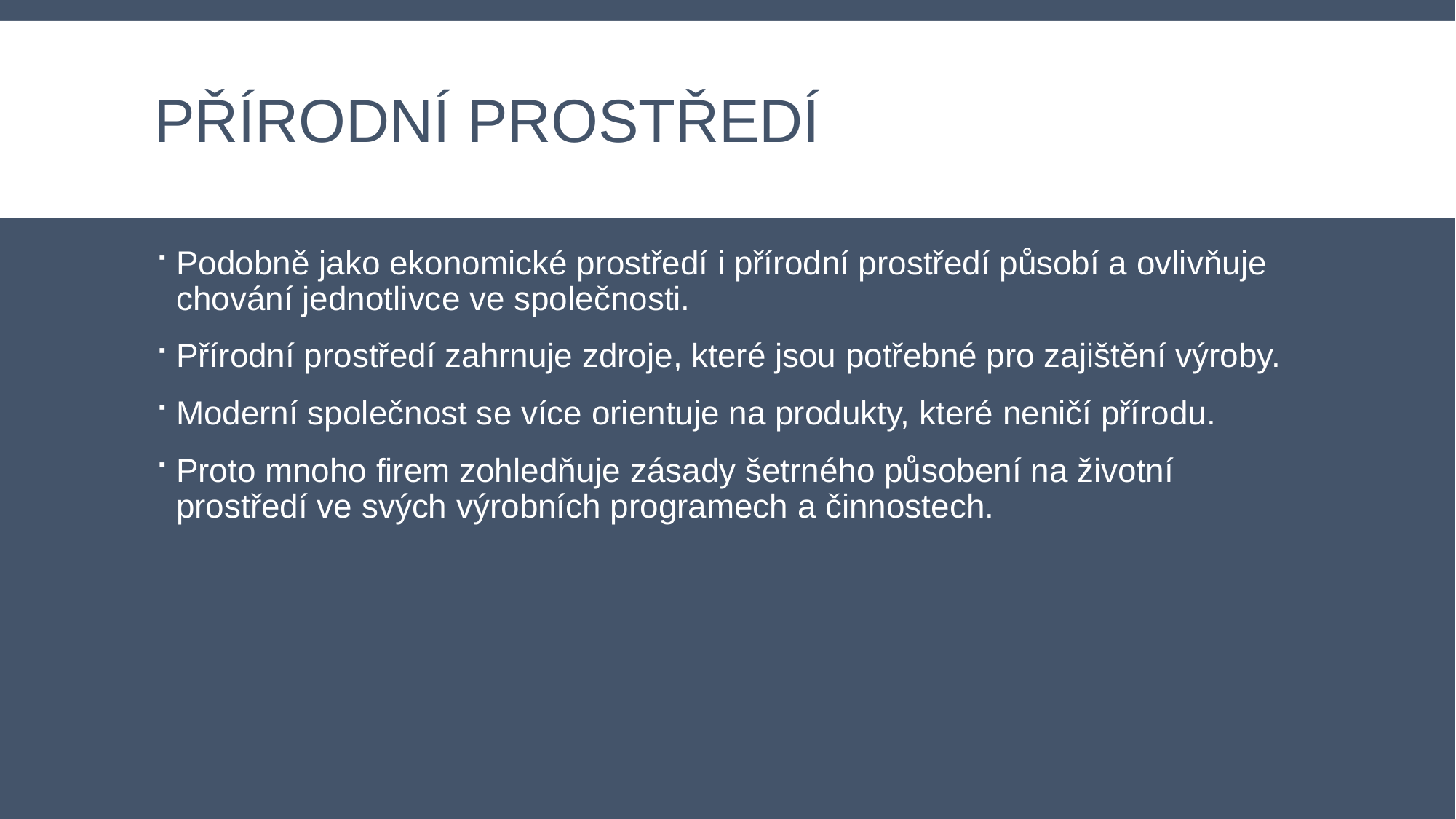

# Přírodní prostředí
Podobně jako ekonomické prostředí i přírodní prostředí působí a ovlivňuje chování jednotlivce ve společnosti.
Přírodní prostředí zahrnuje zdroje, které jsou potřebné pro zajištění výroby.
Moderní společnost se více orientuje na produkty, které neničí přírodu.
Proto mnoho firem zohledňuje zásady šetrného působení na životní prostředí ve svých výrobních programech a činnostech.